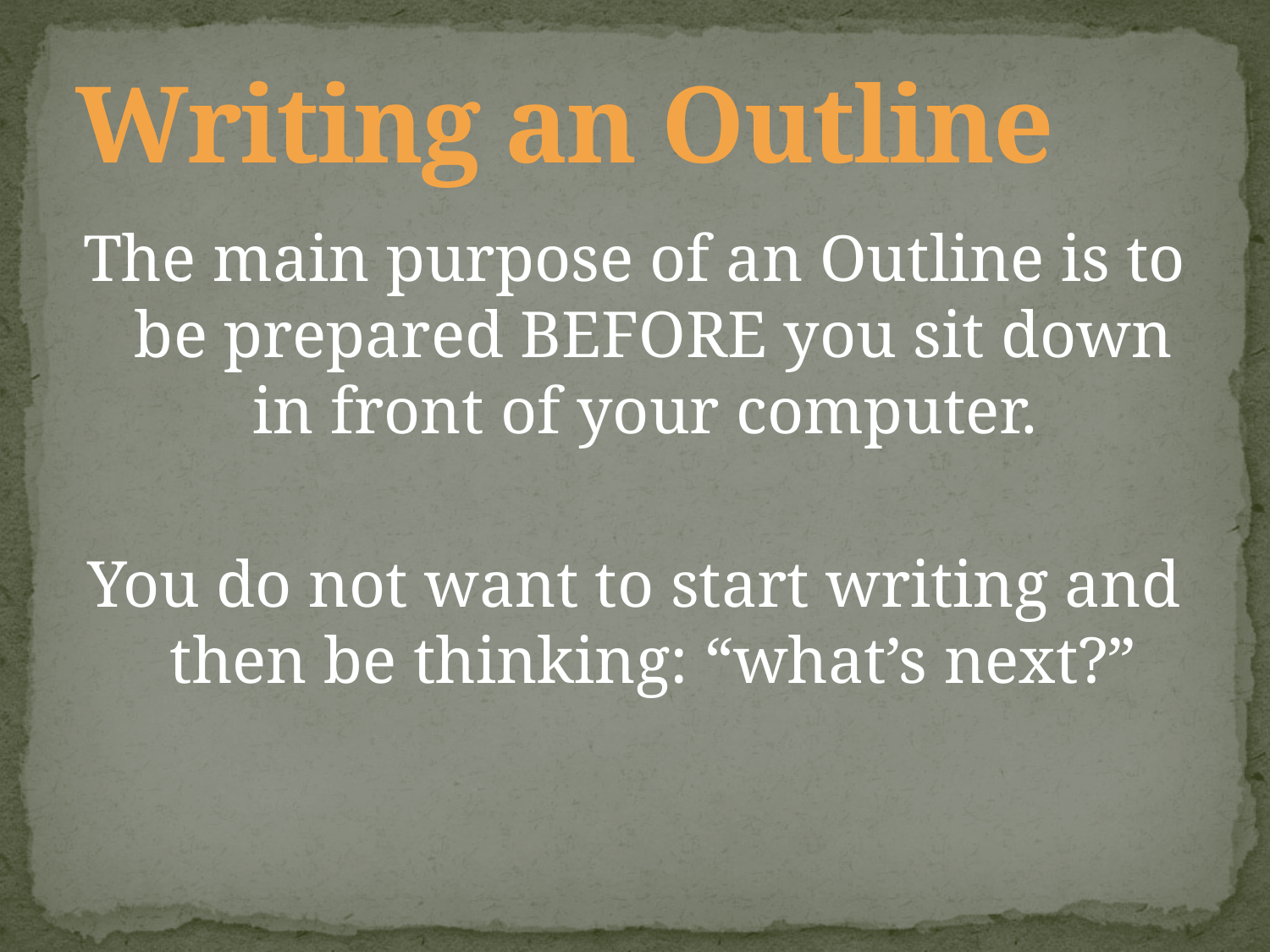

# Writing an Outline
The main purpose of an Outline is to be prepared BEFORE you sit down in front of your computer.

You do not want to start writing and then be thinking: “what’s next?”